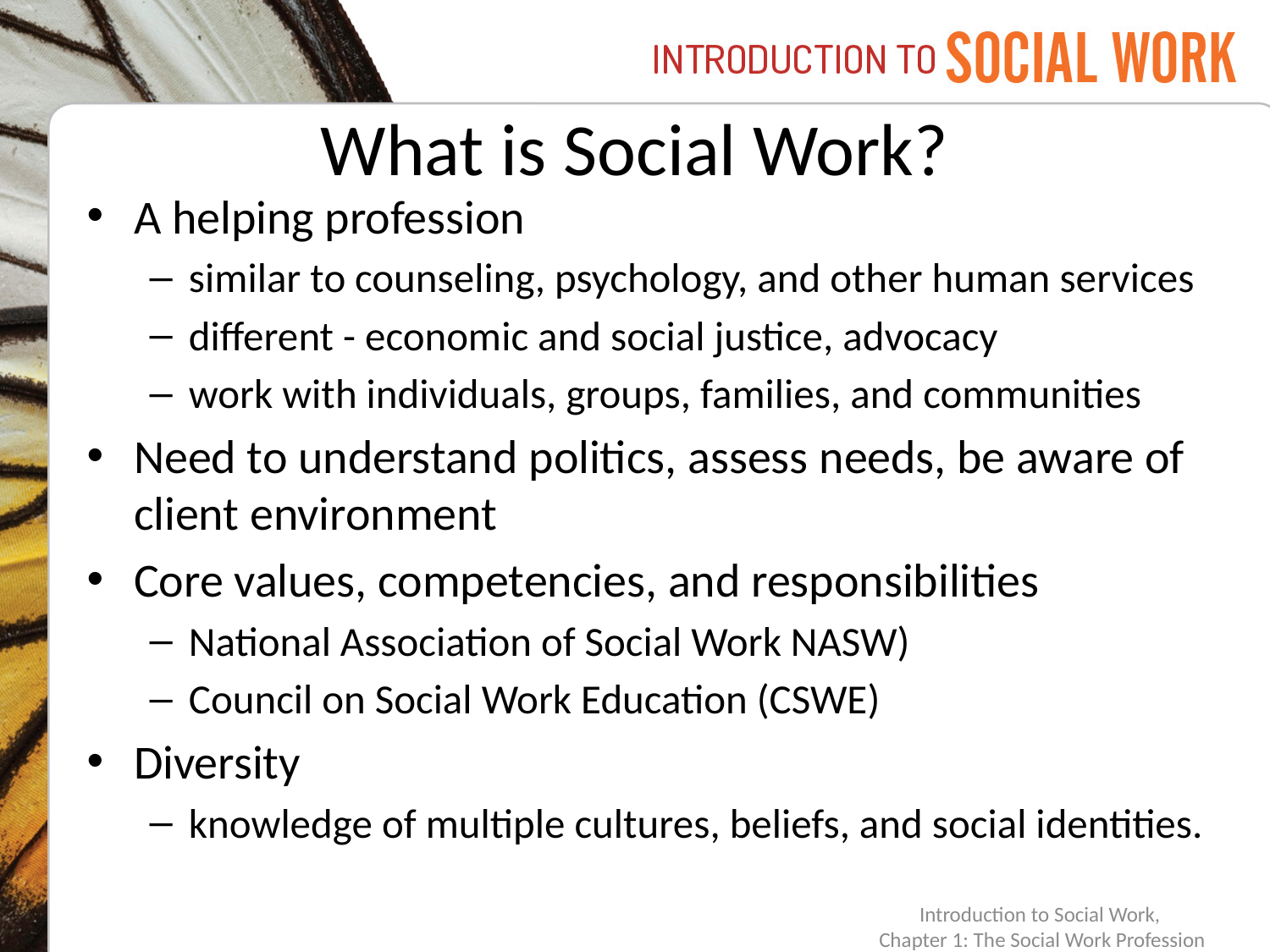

# What is Social Work?
A helping profession
similar to counseling, psychology, and other human services
different - economic and social justice, advocacy
work with individuals, groups, families, and communities
Need to understand politics, assess needs, be aware of client environment
Core values, competencies, and responsibilities
National Association of Social Work NASW)
Council on Social Work Education (CSWE)
Diversity
knowledge of multiple cultures, beliefs, and social identities.

Introduction to Social Work,
Chapter 1: The Social Work Profession